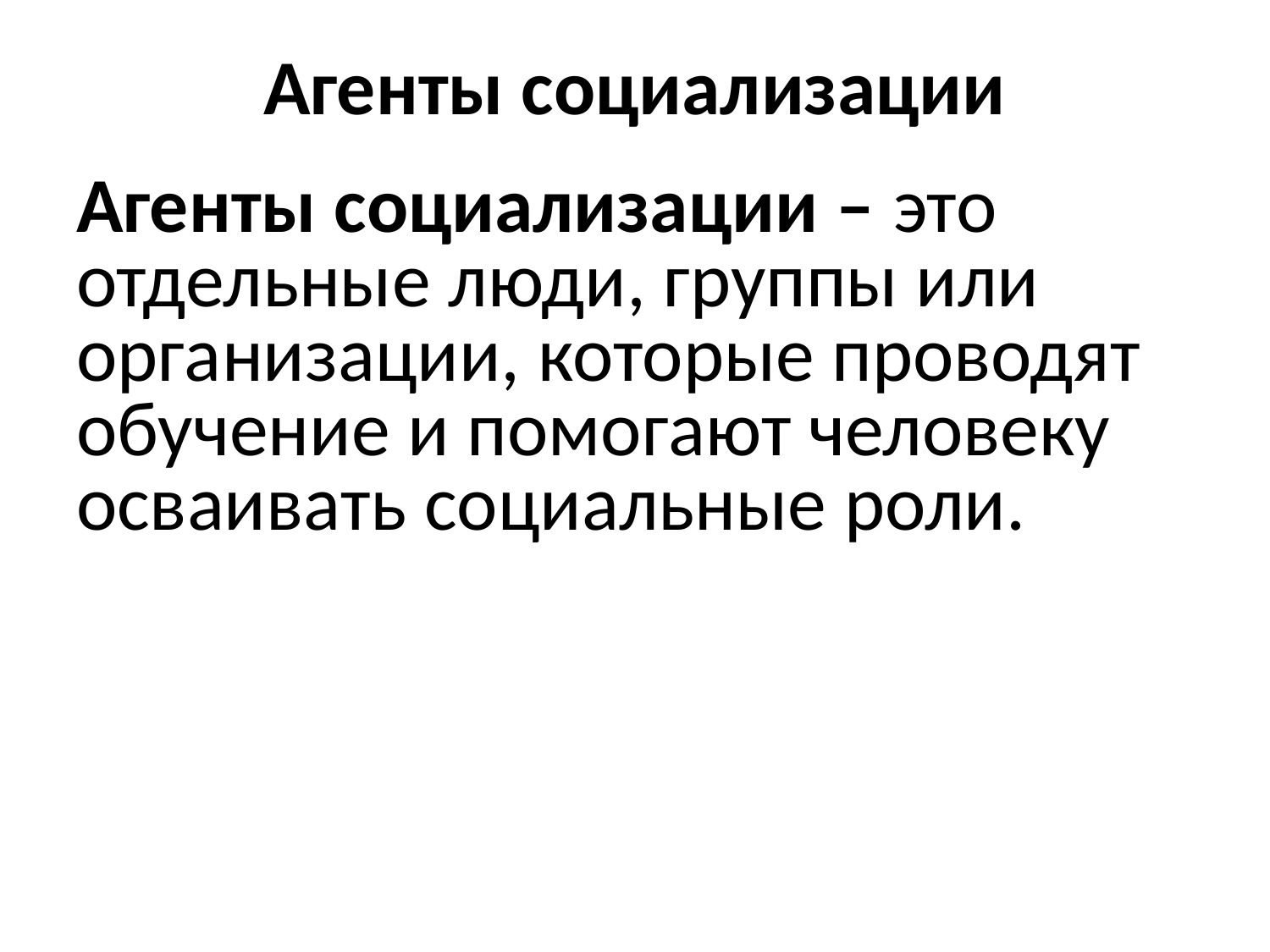

# Агенты социализации
Агенты социализации – это отдельные люди, группы или организации, которые проводят обучение и помогают человеку осваивать социальные роли.